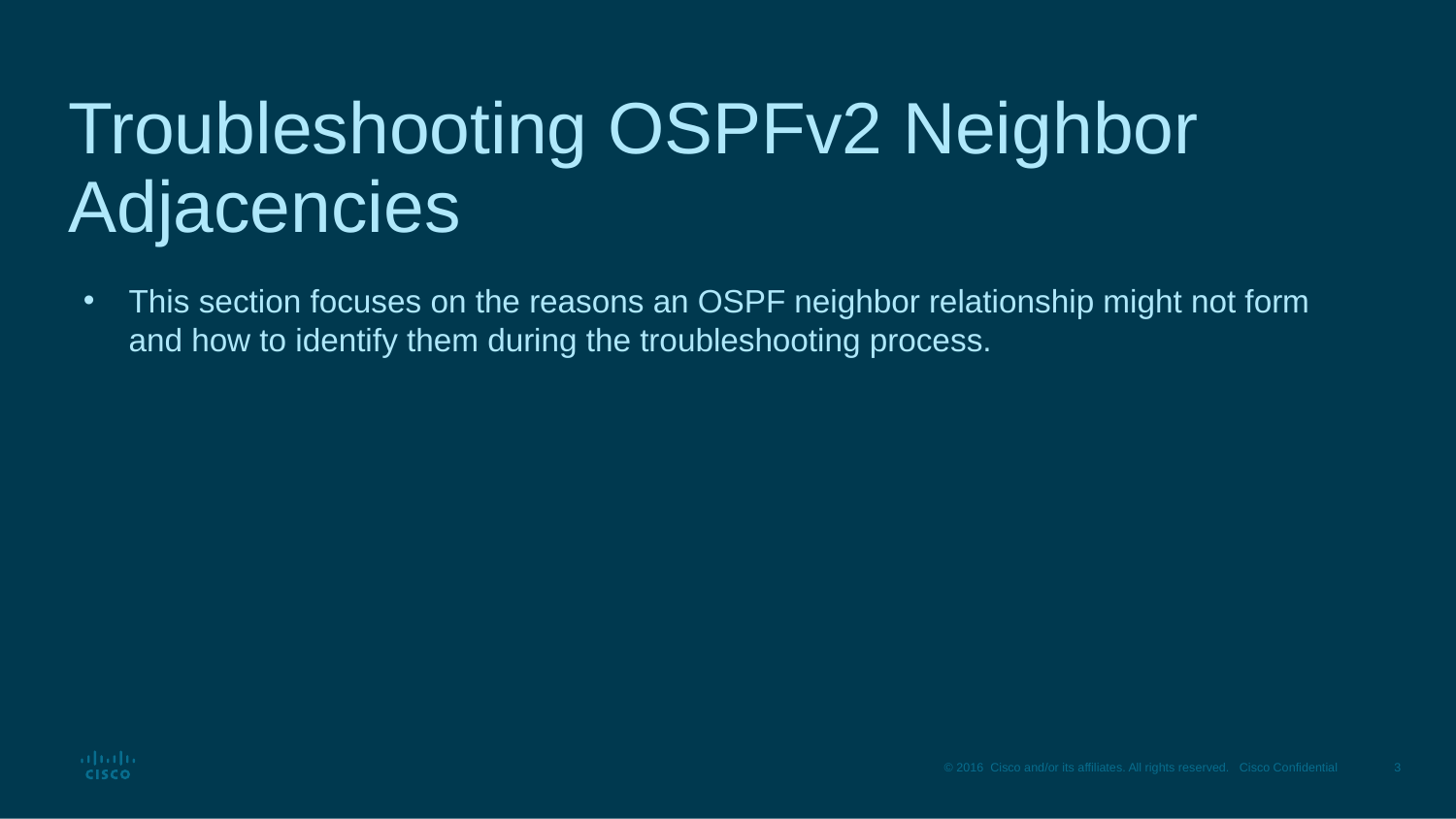

# Troubleshooting OSPFv2 Neighbor Adjacencies
This section focuses on the reasons an OSPF neighbor relationship might not form and how to identify them during the troubleshooting process.